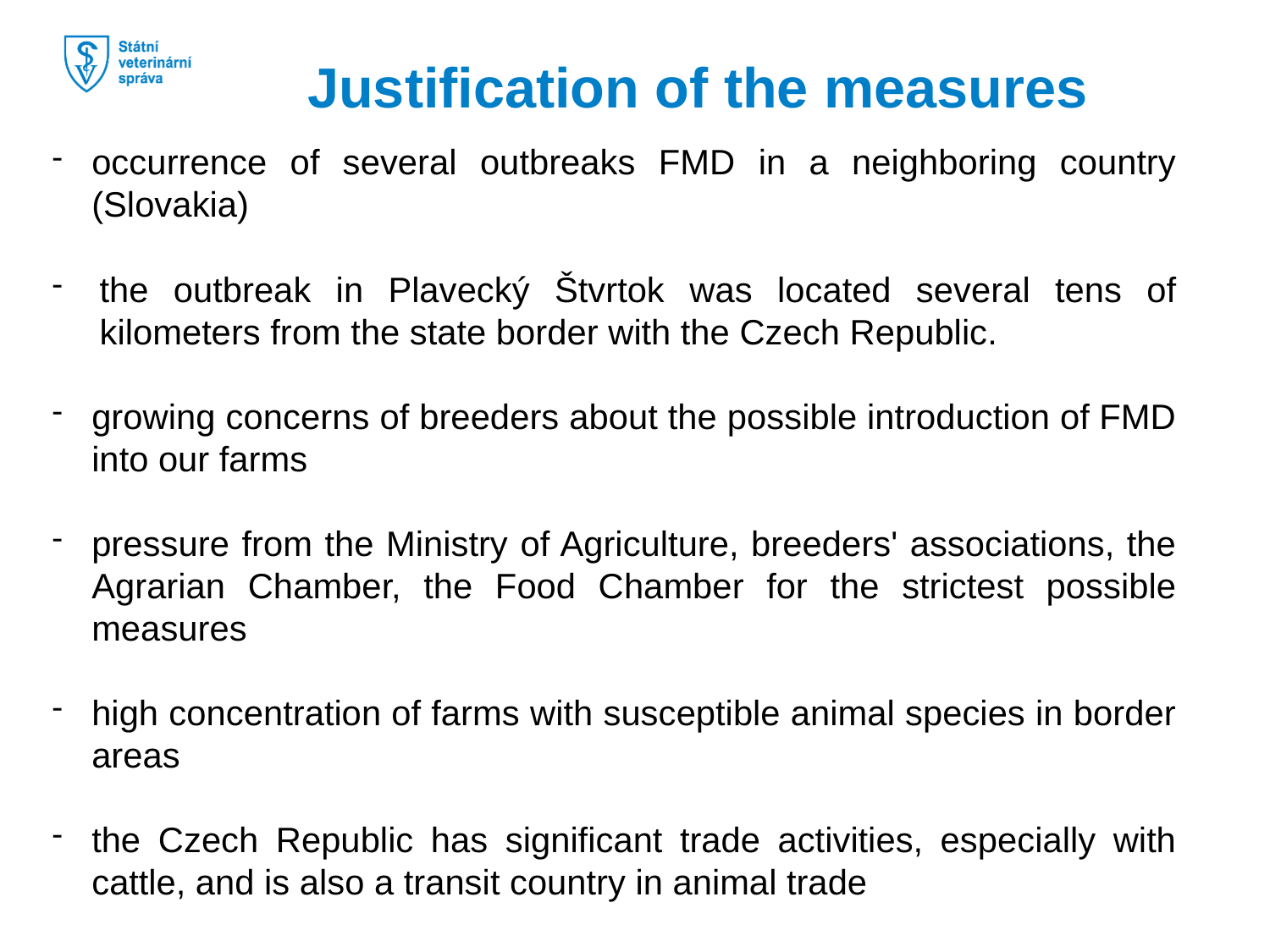

Justification of the measures
occurrence of several outbreaks FMD in a neighboring country (Slovakia)

the outbreak in Plavecký Štvrtok was located several tens of kilometers from the state border with the Czech Republic.

growing concerns of breeders about the possible introduction of FMD into our farms

pressure from the Ministry of Agriculture, breeders' associations, the Agrarian Chamber, the Food Chamber for the strictest possible measures

high concentration of farms with susceptible animal species in border areas

the Czech Republic has significant trade activities, especially with cattle, and is also a transit country in animal trade